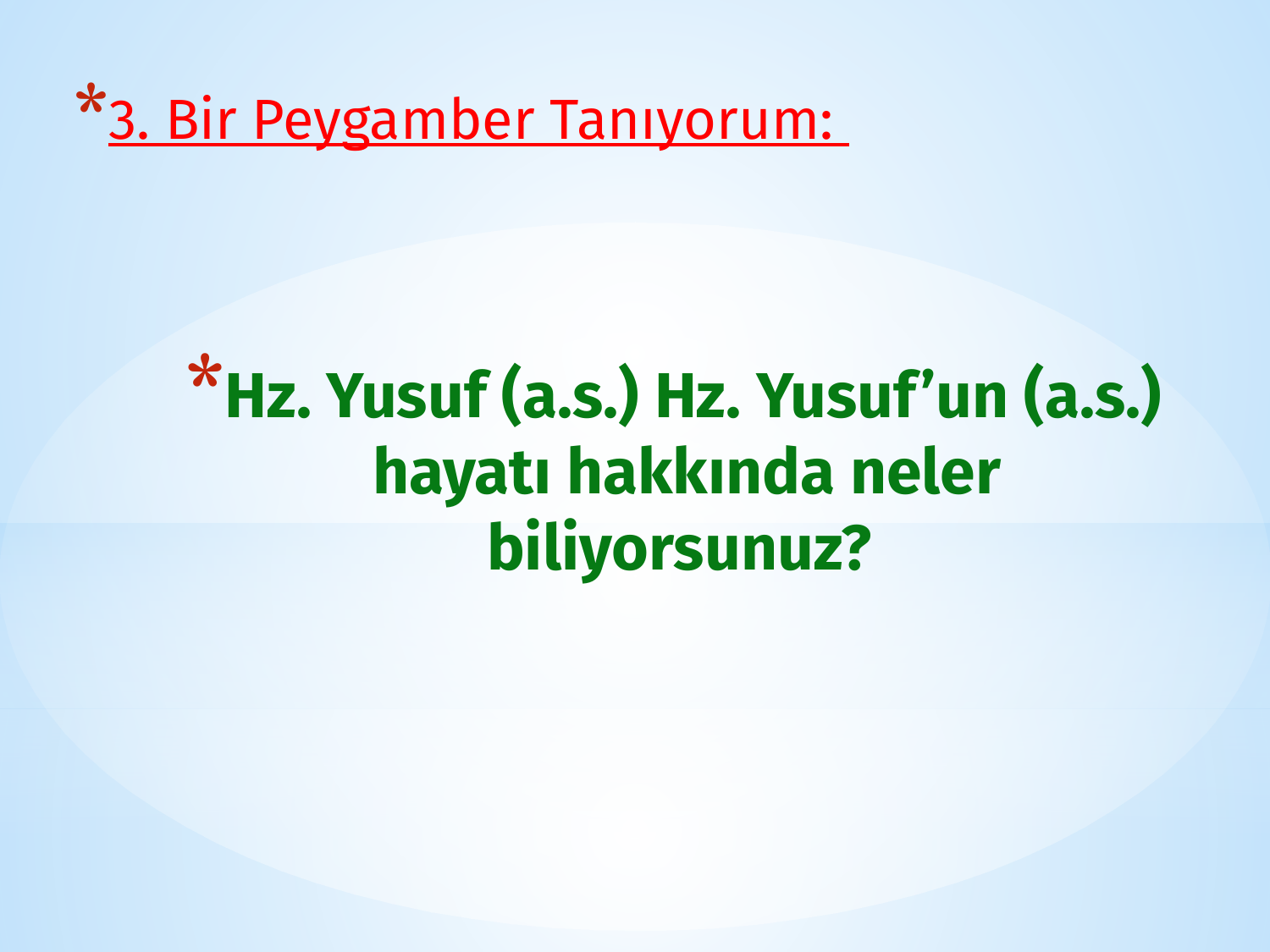

3. Bir Peygamber Tanıyorum:

Hz. Yusuf (a.s.) Hz. Yusuf’un (a.s.) hayatı hakkında neler biliyorsunuz?